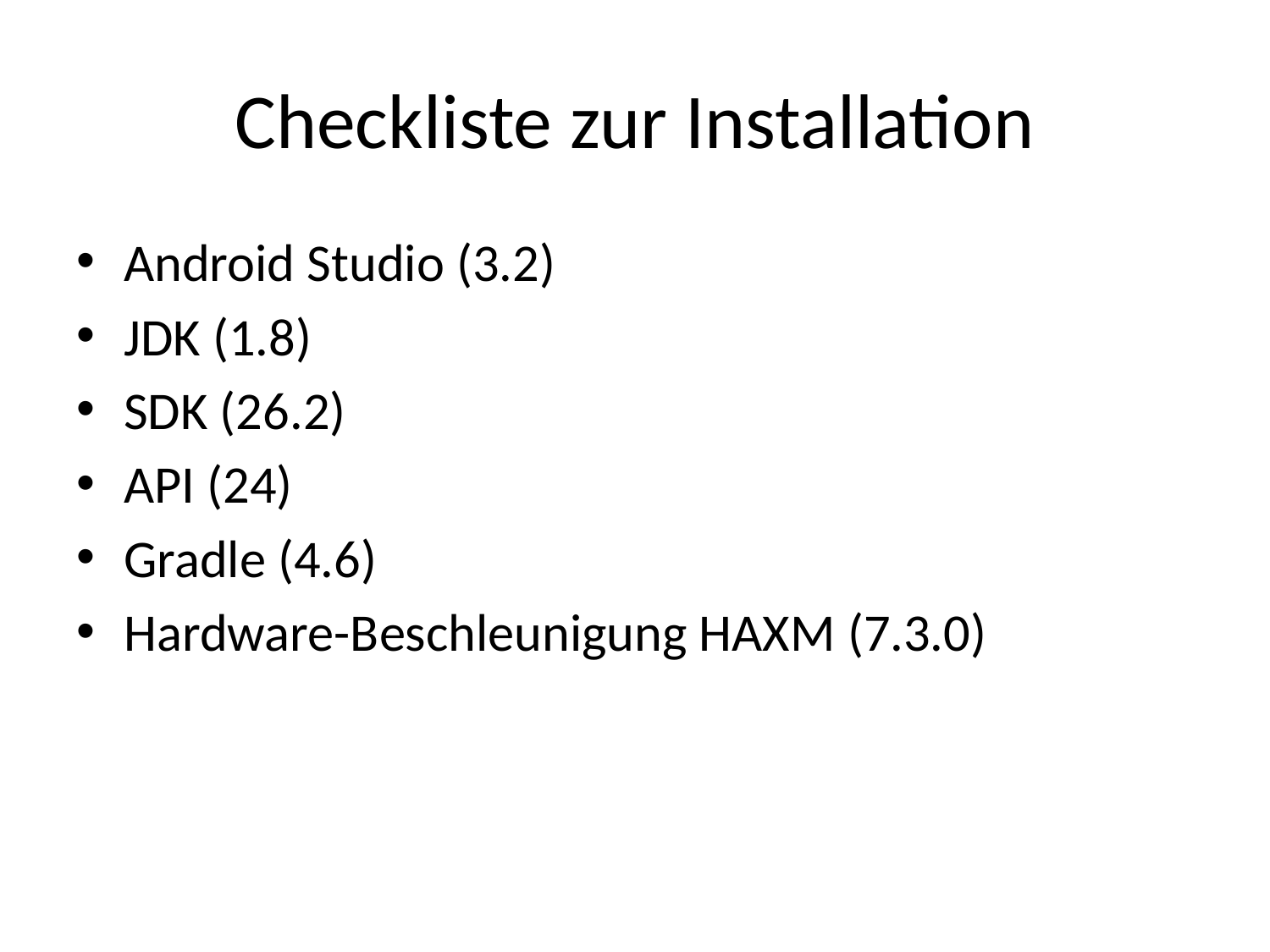

# Checkliste zur Installation
Android Studio (3.2)
JDK (1.8)
SDK (26.2)
API (24)
Gradle (4.6)
Hardware-Beschleunigung HAXM (7.3.0)